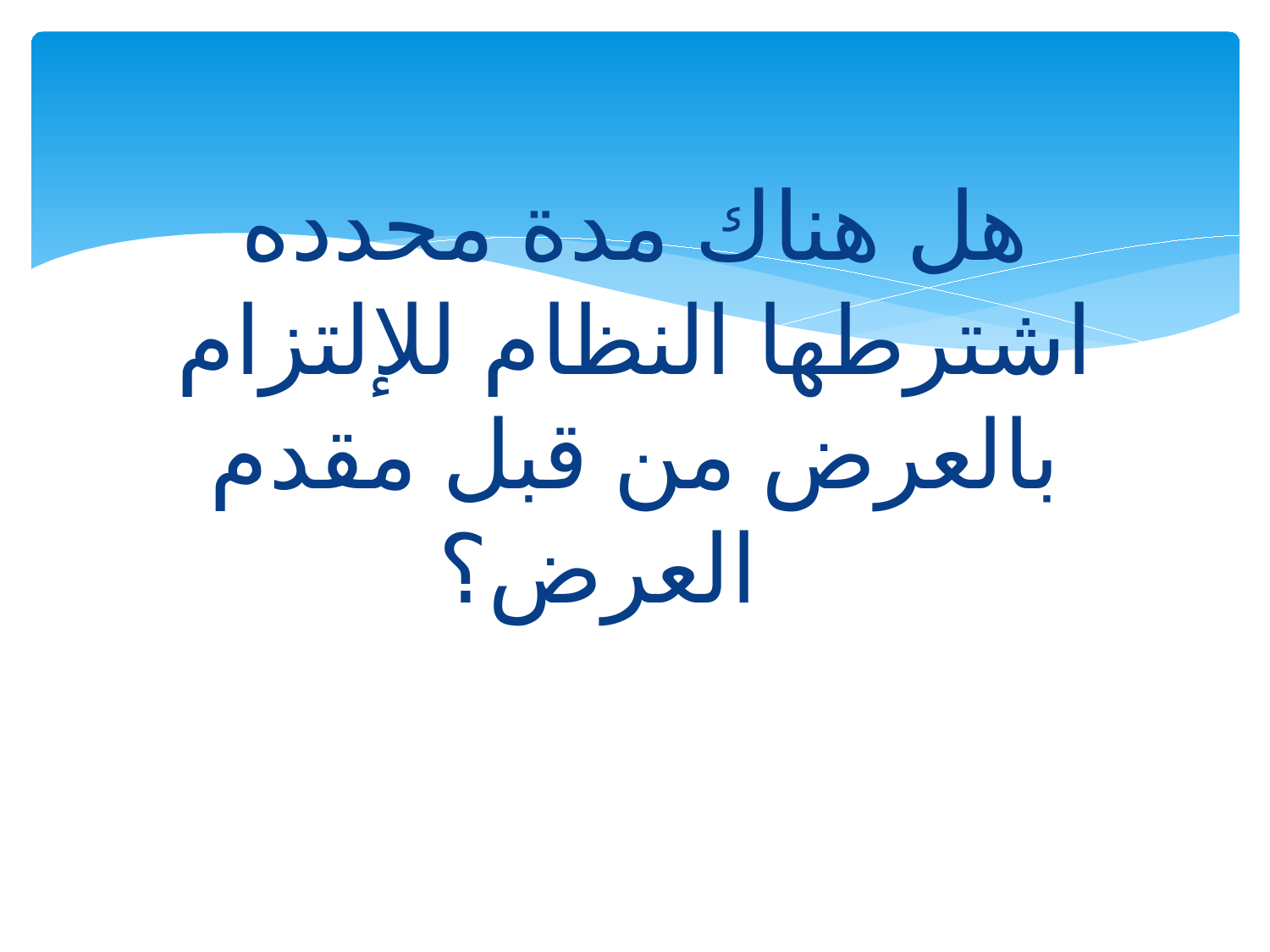

# هل هناك مدة محدده اشترطها النظام للإلتزام بالعرض من قبل مقدم العرض؟